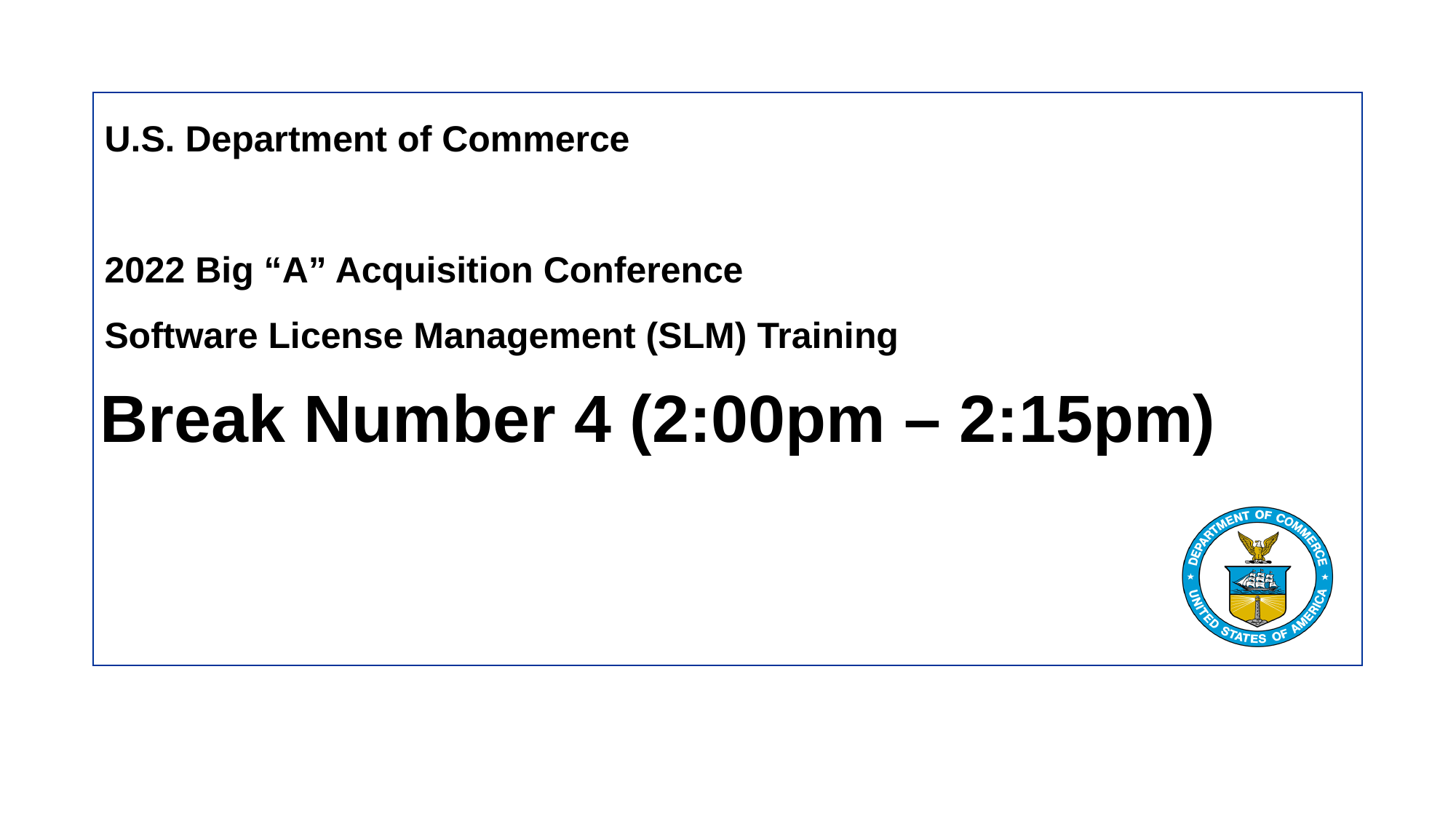

# U.S. Department of Commerce 2022 Big “A” Acquisition Conference Software License Management (SLM) Training
Break Number 4 (2:00pm – 2:15pm)